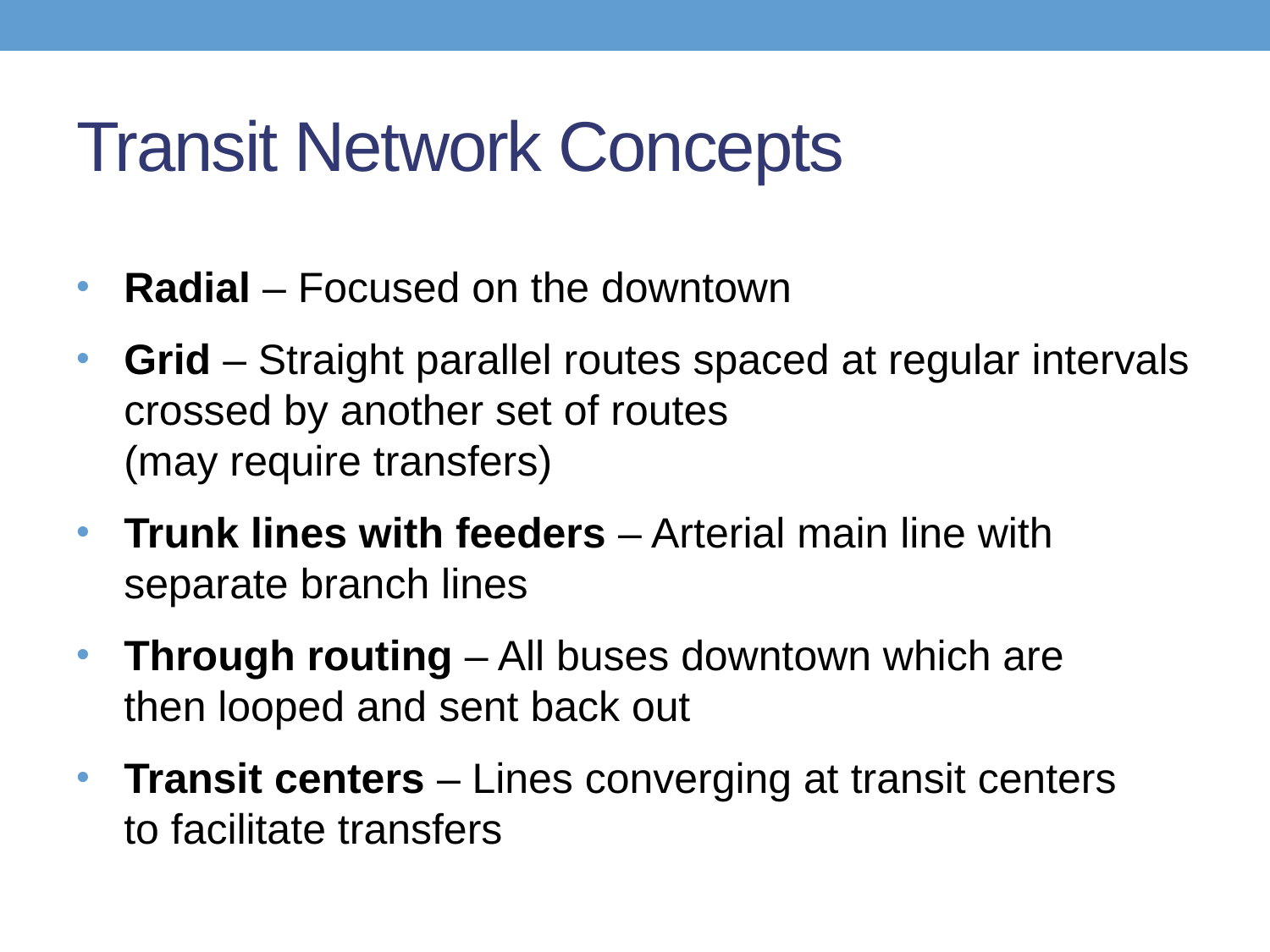

# Transit Network Concepts
Radial – Focused on the downtown
Grid – Straight parallel routes spaced at regular intervals crossed by another set of routes
(may require transfers)
Trunk lines with feeders – Arterial main line with separate branch lines
Through routing – All buses downtown which are
then looped and sent back out
Transit centers – Lines converging at transit centers
to facilitate transfers